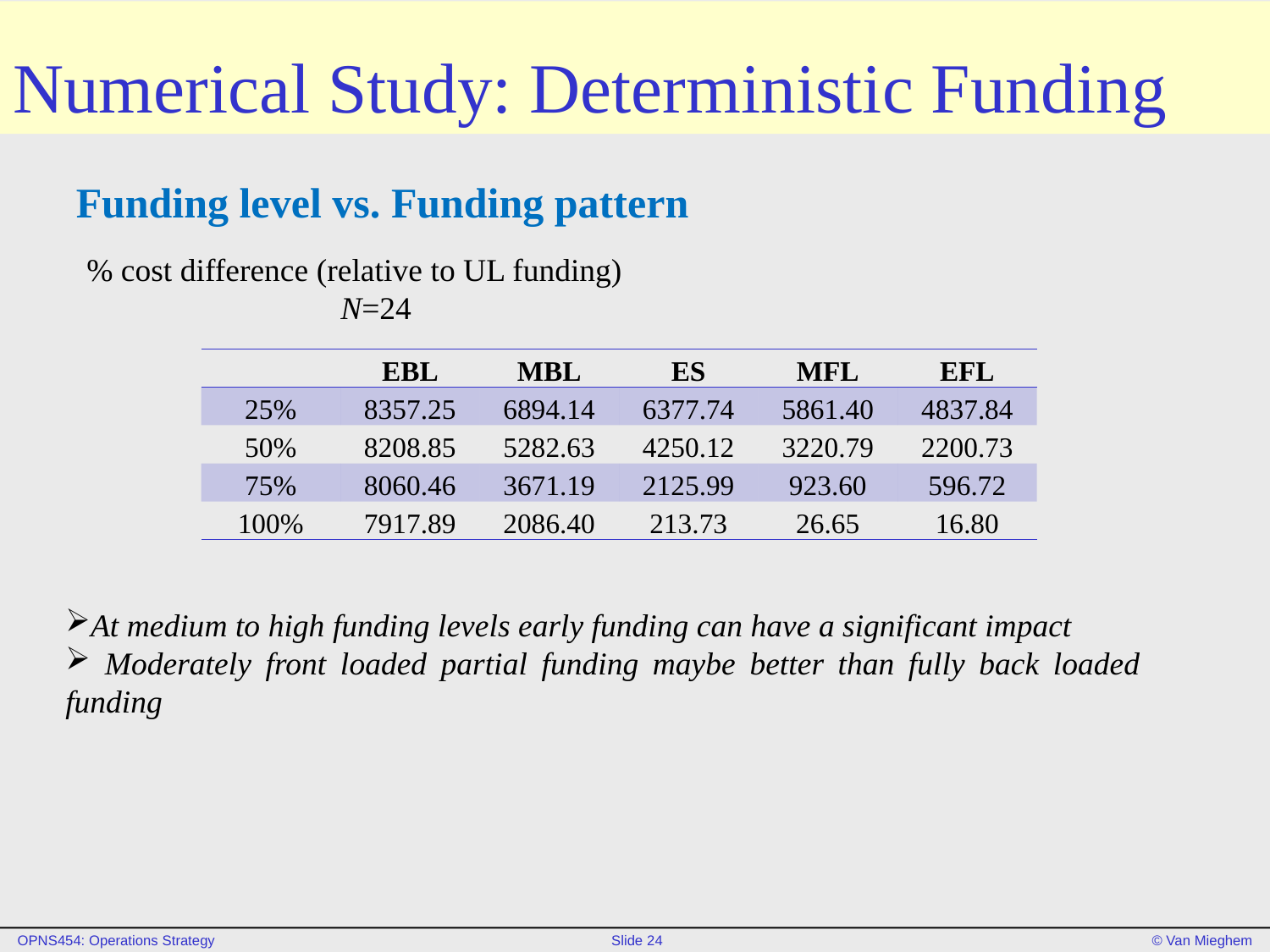

# Numerical Study: Deterministic Funding
Funding level vs. Funding pattern
% cost difference (relative to UL funding)
		N=24
|  | EBL | MBL | ES | MFL | EFL |
| --- | --- | --- | --- | --- | --- |
| 25% | 8357.25 | 6894.14 | 6377.74 | 5861.40 | 4837.84 |
| 50% | 8208.85 | 5282.63 | 4250.12 | 3220.79 | 2200.73 |
| 75% | 8060.46 | 3671.19 | 2125.99 | 923.60 | 596.72 |
| 100% | 7917.89 | 2086.40 | 213.73 | 26.65 | 16.80 |

At medium to high funding levels early funding can have a significant impact
 Moderately front loaded partial funding maybe better than fully back loaded funding